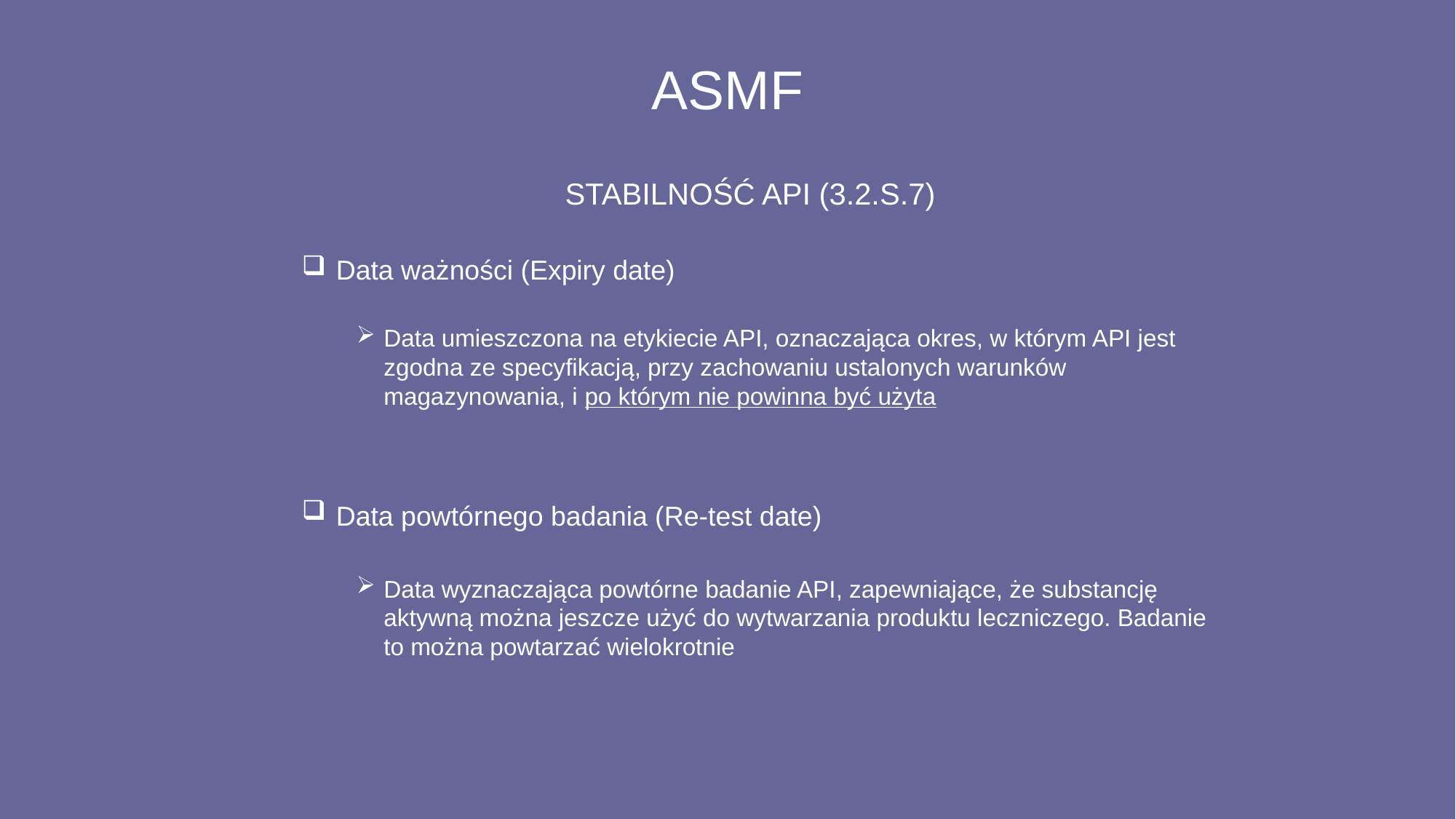

# ASMF
			       STABILNOŚĆ API (3.2.S.7)
Data ważności (Expiry date)
Data umieszczona na etykiecie API, oznaczająca okres, w którym API jest zgodna ze specyfikacją, przy zachowaniu ustalonych warunków magazynowania, i po którym nie powinna być użyta

Data powtórnego badania (Re-test date)
Data wyznaczająca powtórne badanie API, zapewniające, że substancję aktywną można jeszcze użyć do wytwarzania produktu leczniczego. Badanie to można powtarzać wielokrotnie